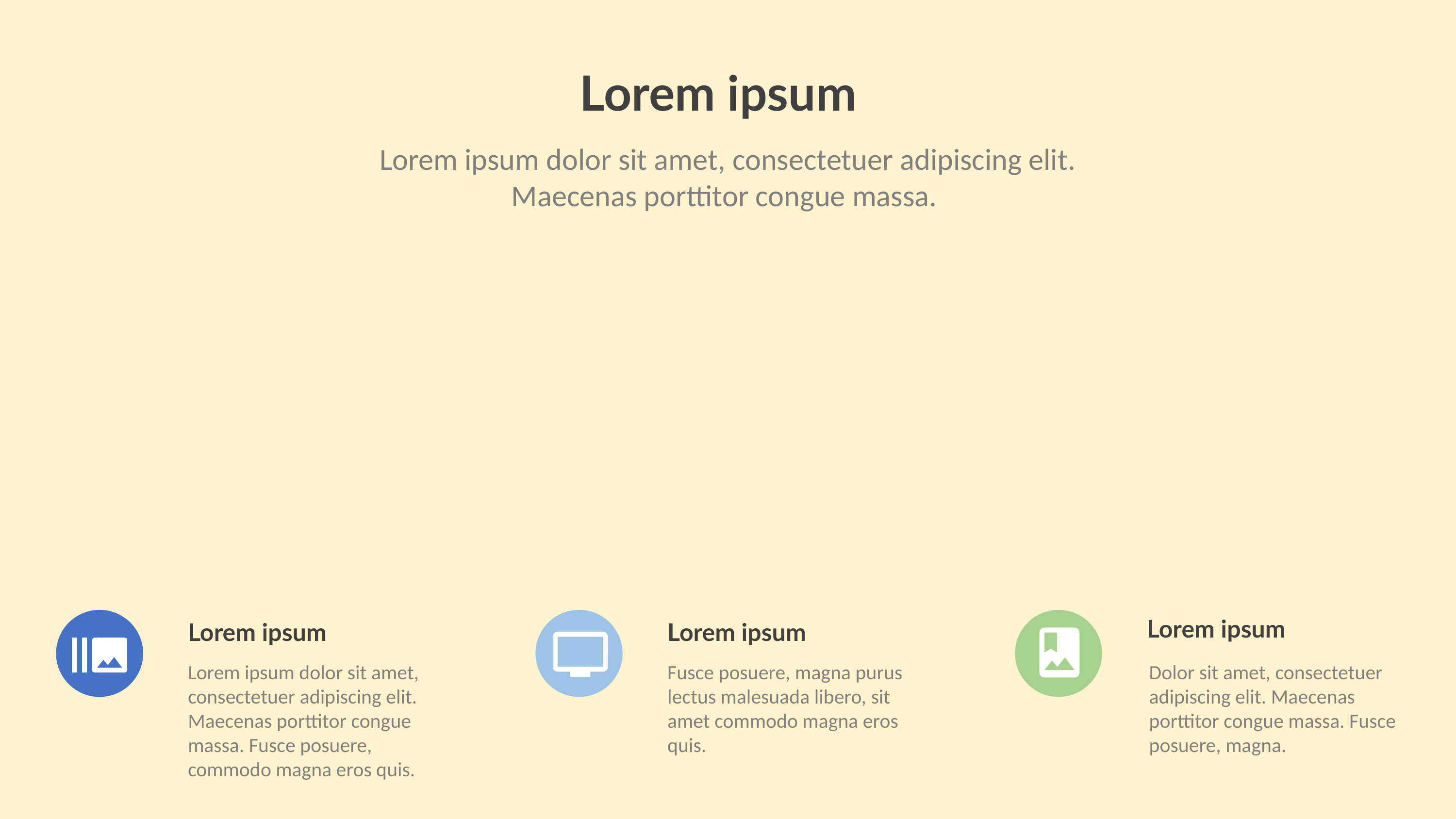

Lorem ipsum
Lorem ipsum dolor sit amet, consectetuer adipiscing elit. Maecenas porttitor congue massa.

Lorem ipsum
Lorem ipsum
Lorem ipsum

Lorem ipsum dolor sit amet, consectetuer adipiscing elit. Maecenas porttitor congue massa. Fusce posuere, commodo magna eros quis.
Fusce posuere, magna purus lectus malesuada libero, sit amet commodo magna eros quis.
Dolor sit amet, consectetuer adipiscing elit. Maecenas porttitor congue massa. Fusce posuere, magna.